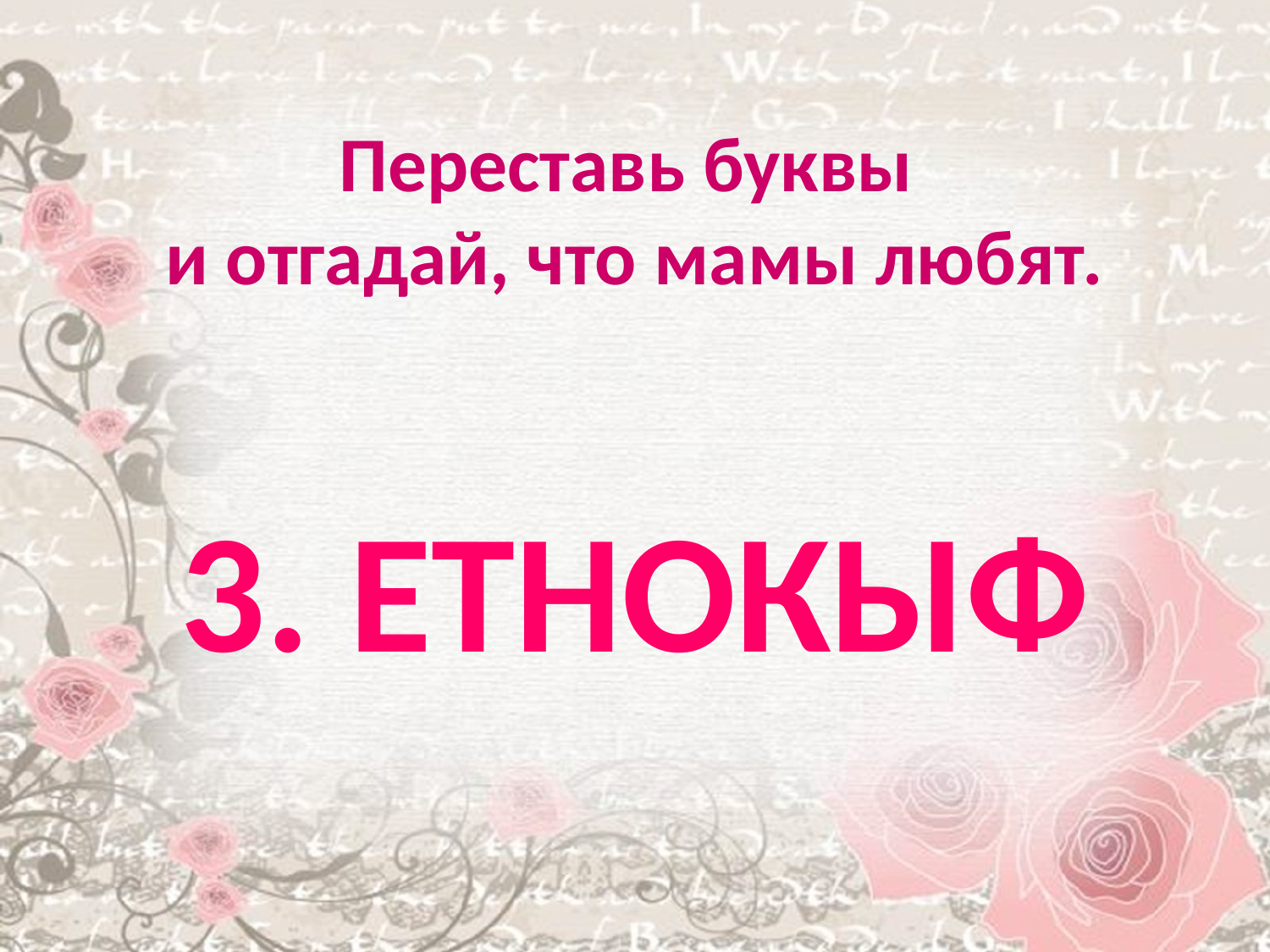

# Переставь буквы и отгадай, что мамы любят.
3. ЕТНОКЫФ